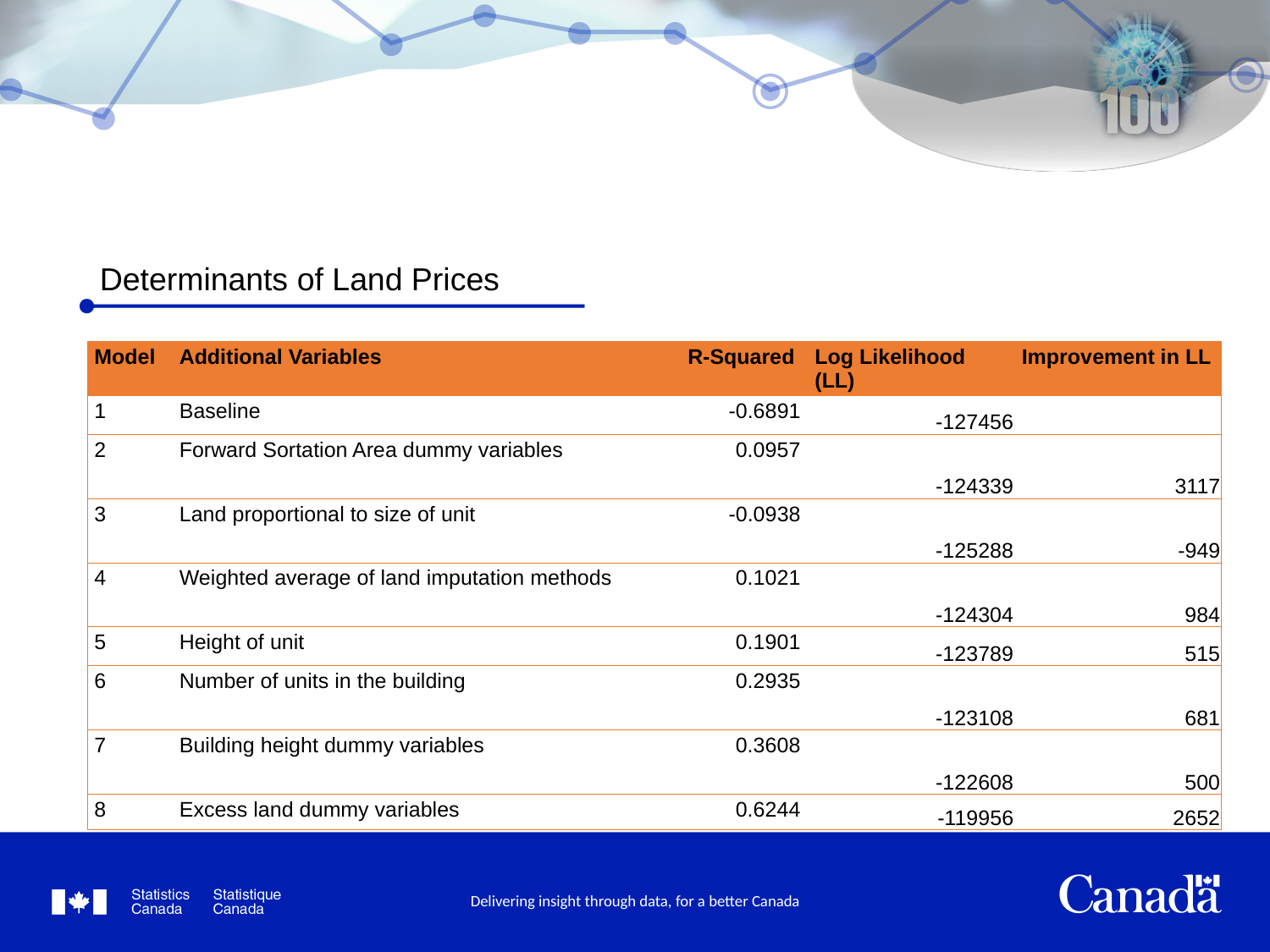

# Determinants of Land Prices
| Model | Additional Variables | R-Squared | Log Likelihood (LL) | Improvement in LL |
| --- | --- | --- | --- | --- |
| 1 | Baseline | -0.6891 | -127456 |  |
| 2 | Forward Sortation Area dummy variables | 0.0957 | -124339 | 3117 |
| 3 | Land proportional to size of unit | -0.0938 | -125288 | -949 |
| 4 | Weighted average of land imputation methods | 0.1021 | -124304 | 984 |
| 5 | Height of unit | 0.1901 | -123789 | 515 |
| 6 | Number of units in the building | 0.2935 | -123108 | 681 |
| 7 | Building height dummy variables | 0.3608 | -122608 | 500 |
| 8 | Excess land dummy variables | 0.6244 | -119956 | 2652 |